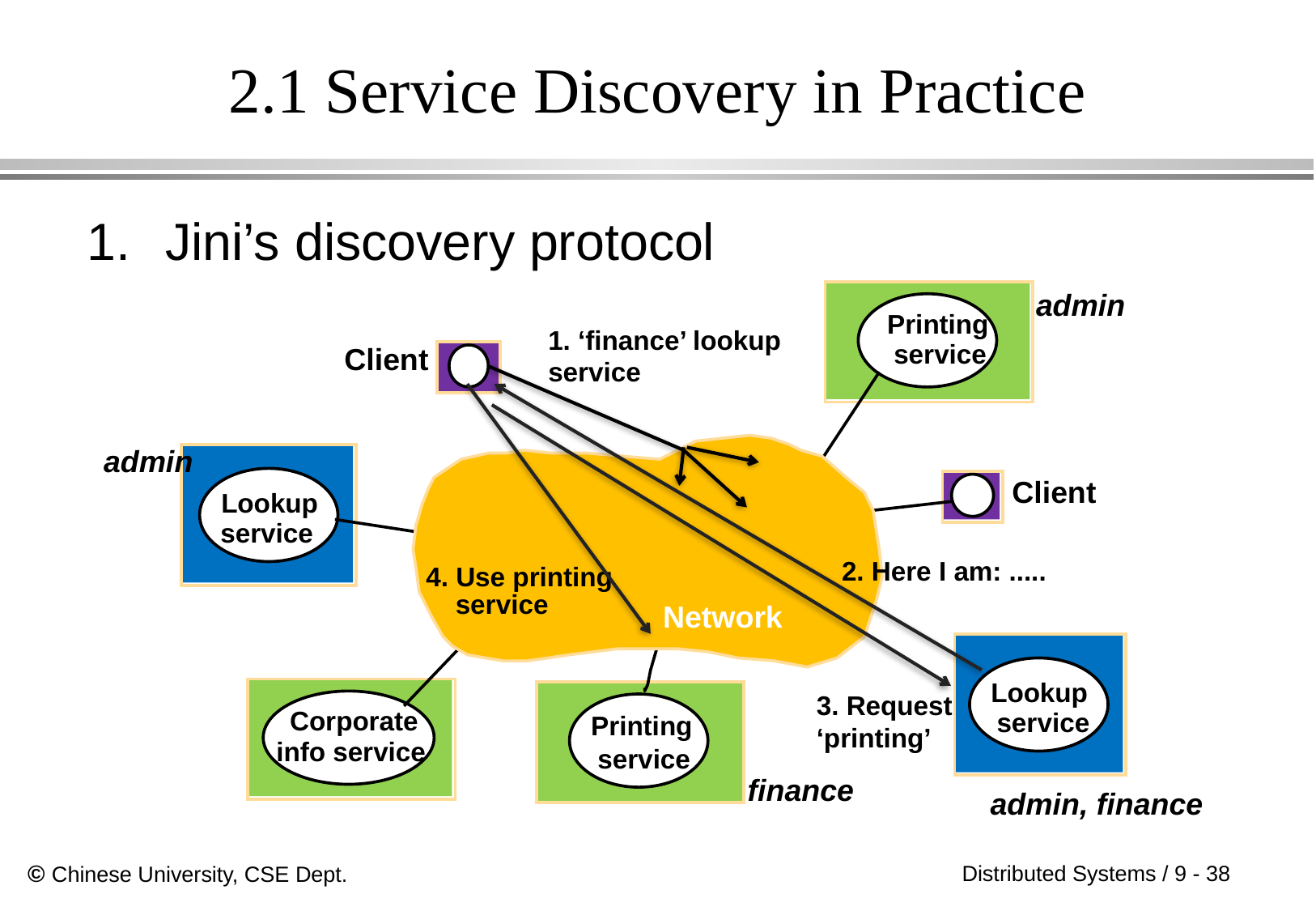

# 2.1 Service Discovery in Practice
Jini’s discovery protocol

admin

Printing
1. ‘finance’ lookup service
service
Client

admin

Client

Lookup

 service

2. Here I am: .....
4. Use printing
    service
Network

Lookup

3. Request ‘printing’

Corporate
 service
Printing
info service
service
finance
admin, finance